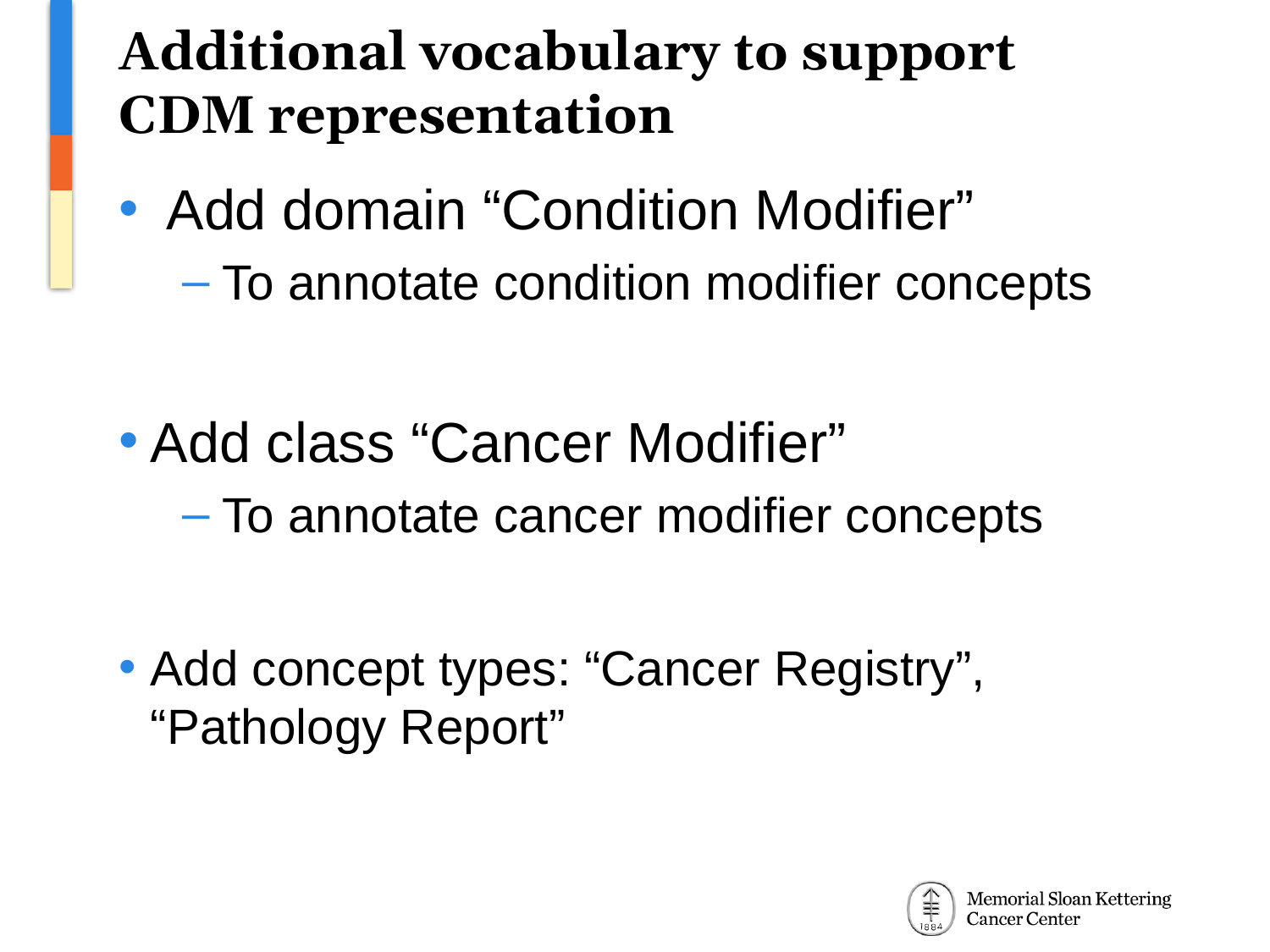

# Additional vocabulary to support CDM representation
 Add domain “Condition Modifier”
To annotate condition modifier concepts

Add class “Cancer Modifier”
To annotate cancer modifier concepts

Add concept types: “Cancer Registry”, “Pathology Report”